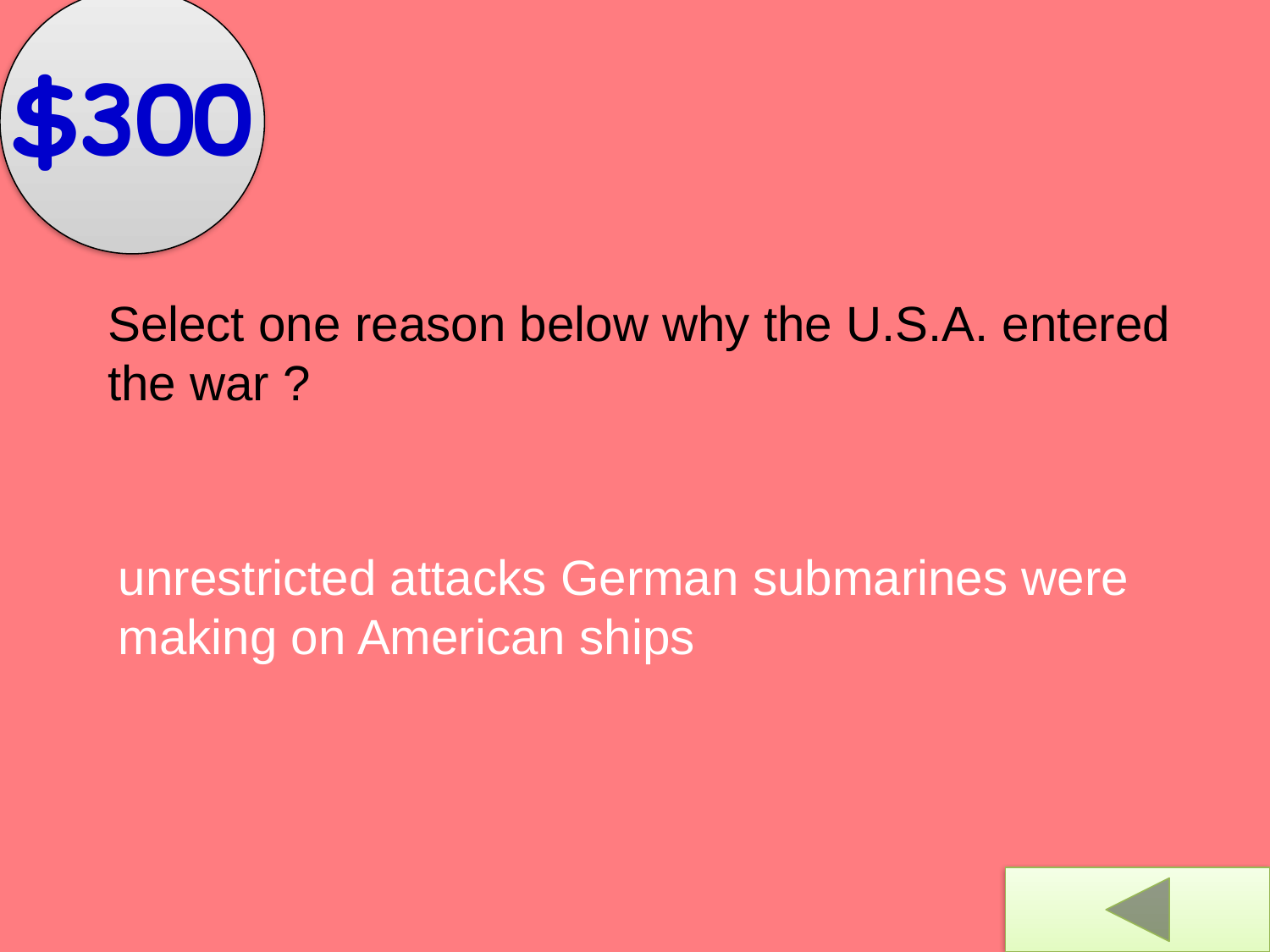

$300
Select one reason below why the U.S.A. entered the war ?
unrestricted attacks German submarines were making on American ships